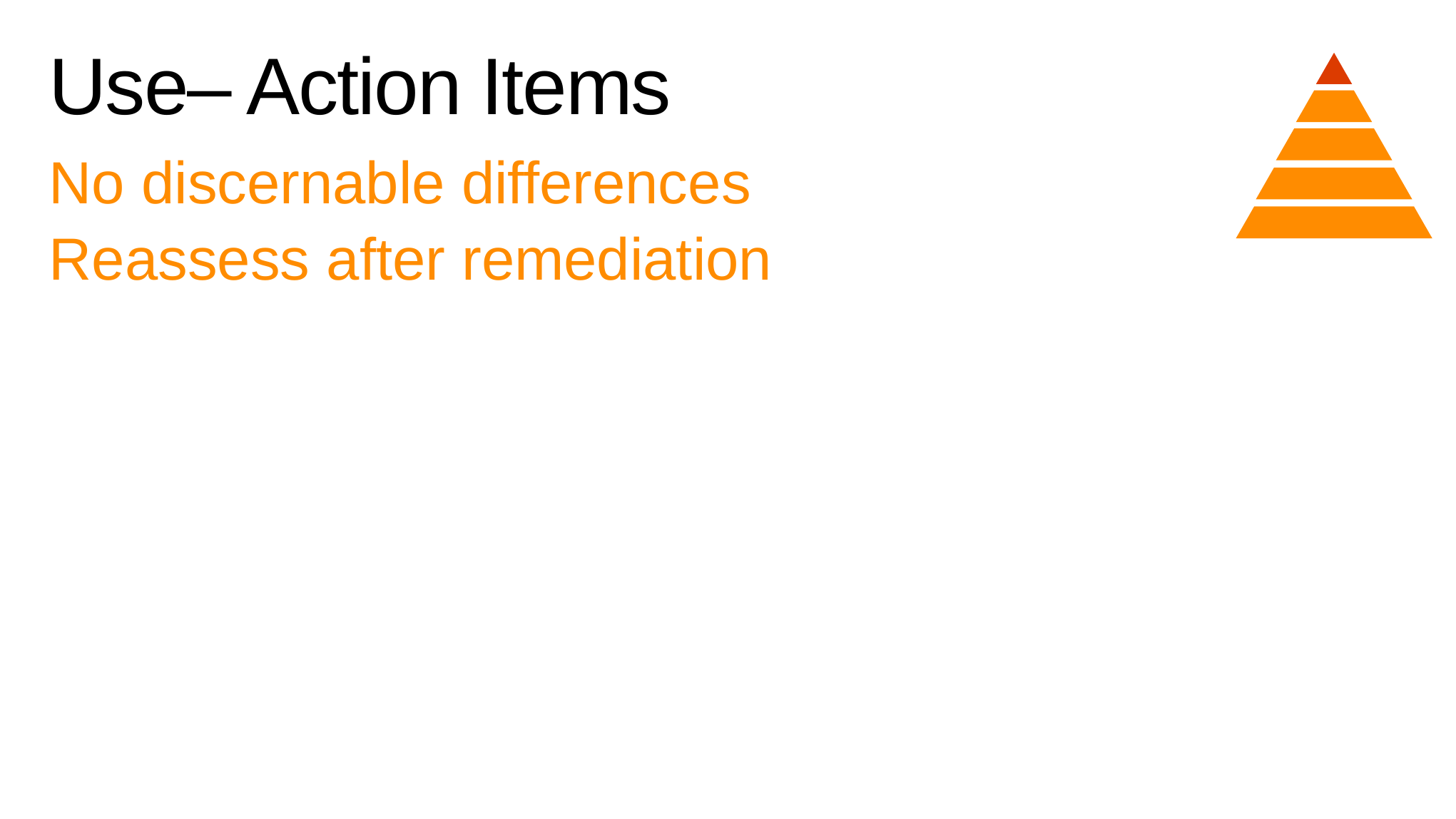

# Use– Action Items

No discernable differences
Reassess after remediation